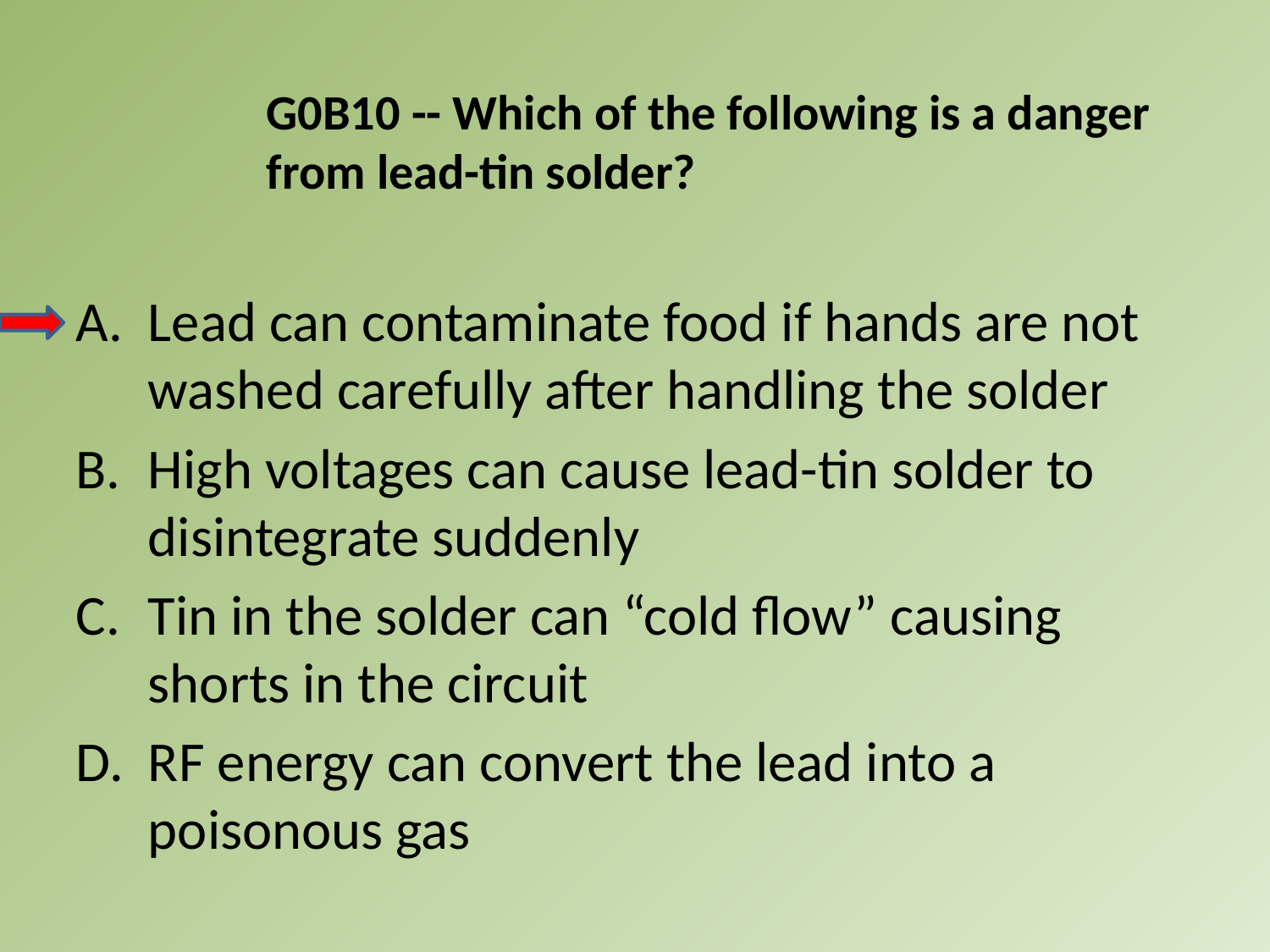

G0B10 -- Which of the following is a danger from lead-tin solder?
A.	Lead can contaminate food if hands are not washed carefully after handling the solder
B.	High voltages can cause lead-tin solder to disintegrate suddenly
C.	Tin in the solder can “cold flow” causing shorts in the circuit
D.	RF energy can convert the lead into a poisonous gas